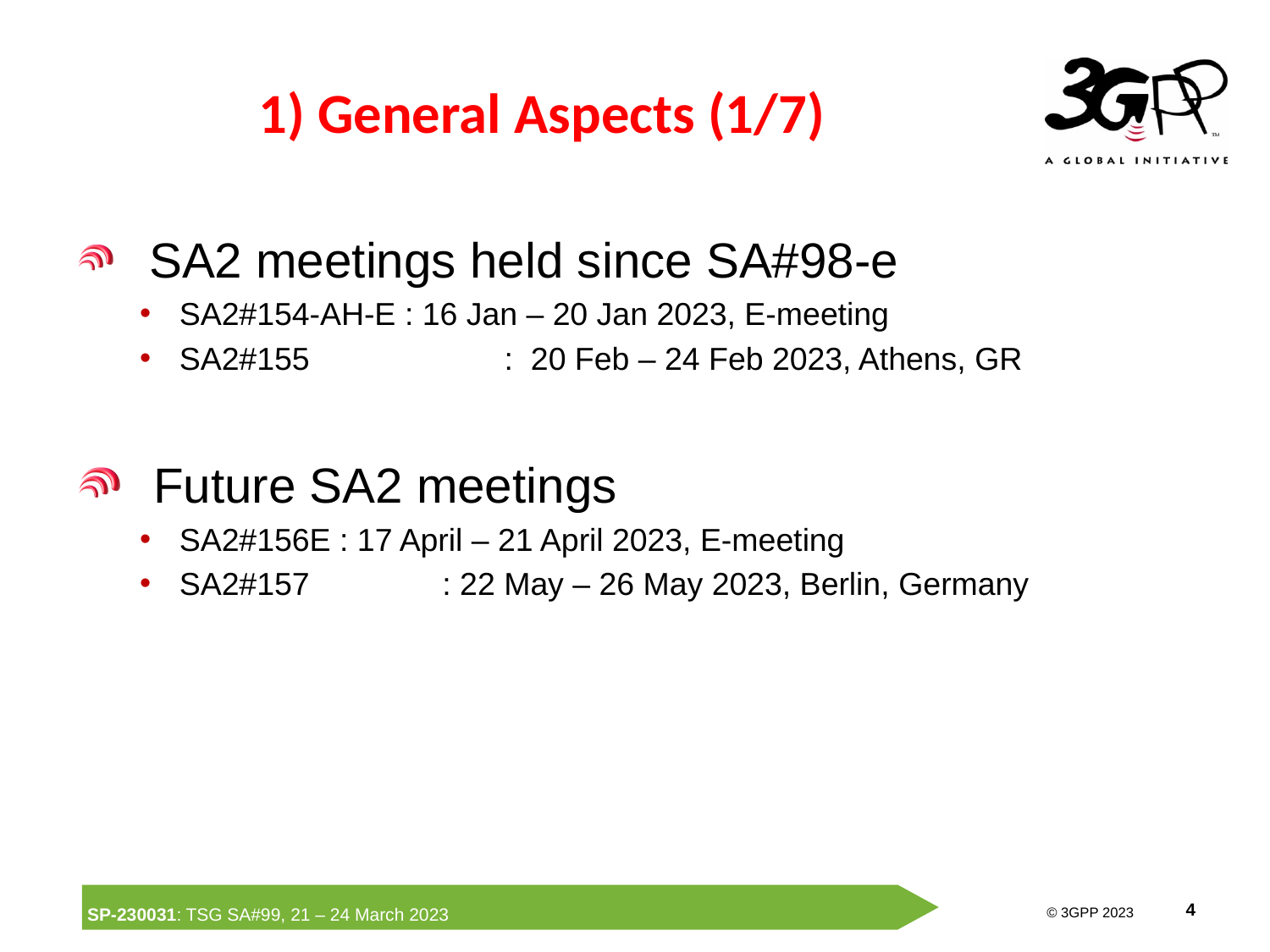

# 1) General Aspects (1/7)
 SA2 meetings held since SA#98-e
SA2#154-AH-E : 16 Jan – 20 Jan 2023, E-meeting
SA2#155	        :  20 Feb – 24 Feb 2023, Athens, GR

 Future SA2 meetings
SA2#156E : 17 April – 21 April 2023, E-meeting
SA2#157	 : 22 May – 26 May 2023, Berlin, Germany